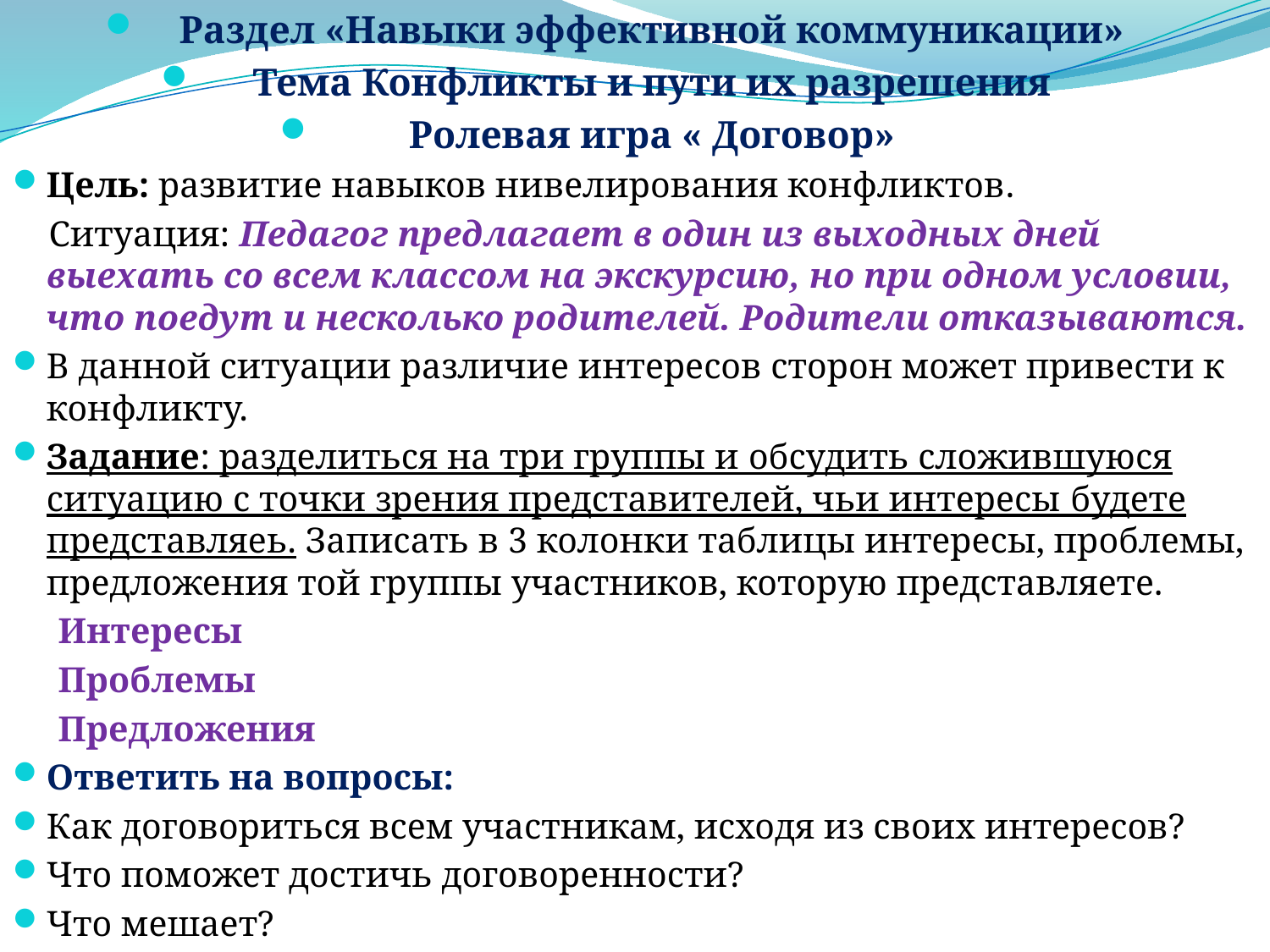

Раздел «Навыки эффективной коммуникации»
Тема Конфликты и пути их разрешения
Ролевая игра « Договор»
Цель: развитие навыков нивелирования конфликтов.
    Ситуация: Педагог предлагает в один из выходных дней выехать со всем классом на экскурсию, но при одном условии, что поедут и несколько родителей. Родители отказываются.
В данной ситуации различие интересов сторон может привести к конфликту.
Задание: разделиться на три группы и обсудить сложившуюся ситуацию с точки зрения представителей, чьи интересы будете представляеь. Записать в 3 колонки таблицы интересы, проблемы, предложения той группы участников, которую представляете.
     Интересы
     Проблемы
     Предложения
Ответить на вопросы:
Как договориться всем участникам, исходя из своих интересов?
Что поможет достичь договоренности?
Что мешает?